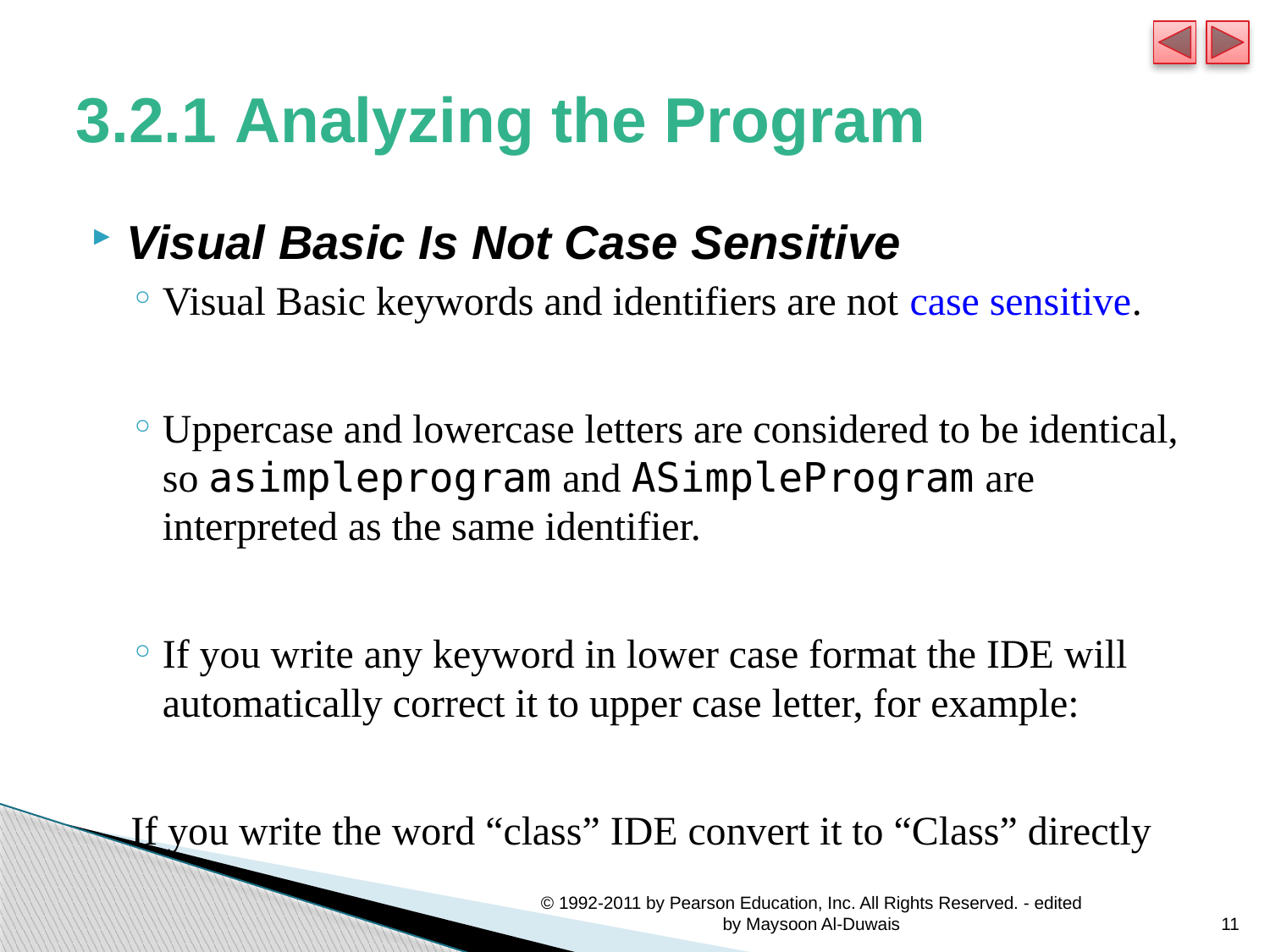

# 3.2.1 Analyzing the Program
Visual Basic Is Not Case Sensitive
Visual Basic keywords and identifiers are not case sensitive.

Uppercase and lowercase letters are considered to be identical, so asimpleprogram and ASimpleProgram are interpreted as the same identifier.

If you write any keyword in lower case format the IDE will automatically correct it to upper case letter, for example:

If you write the word “class” IDE convert it to “Class” directly
© 1992-2011 by Pearson Education, Inc. All Rights Reserved. - edited by Maysoon Al-Duwais
11